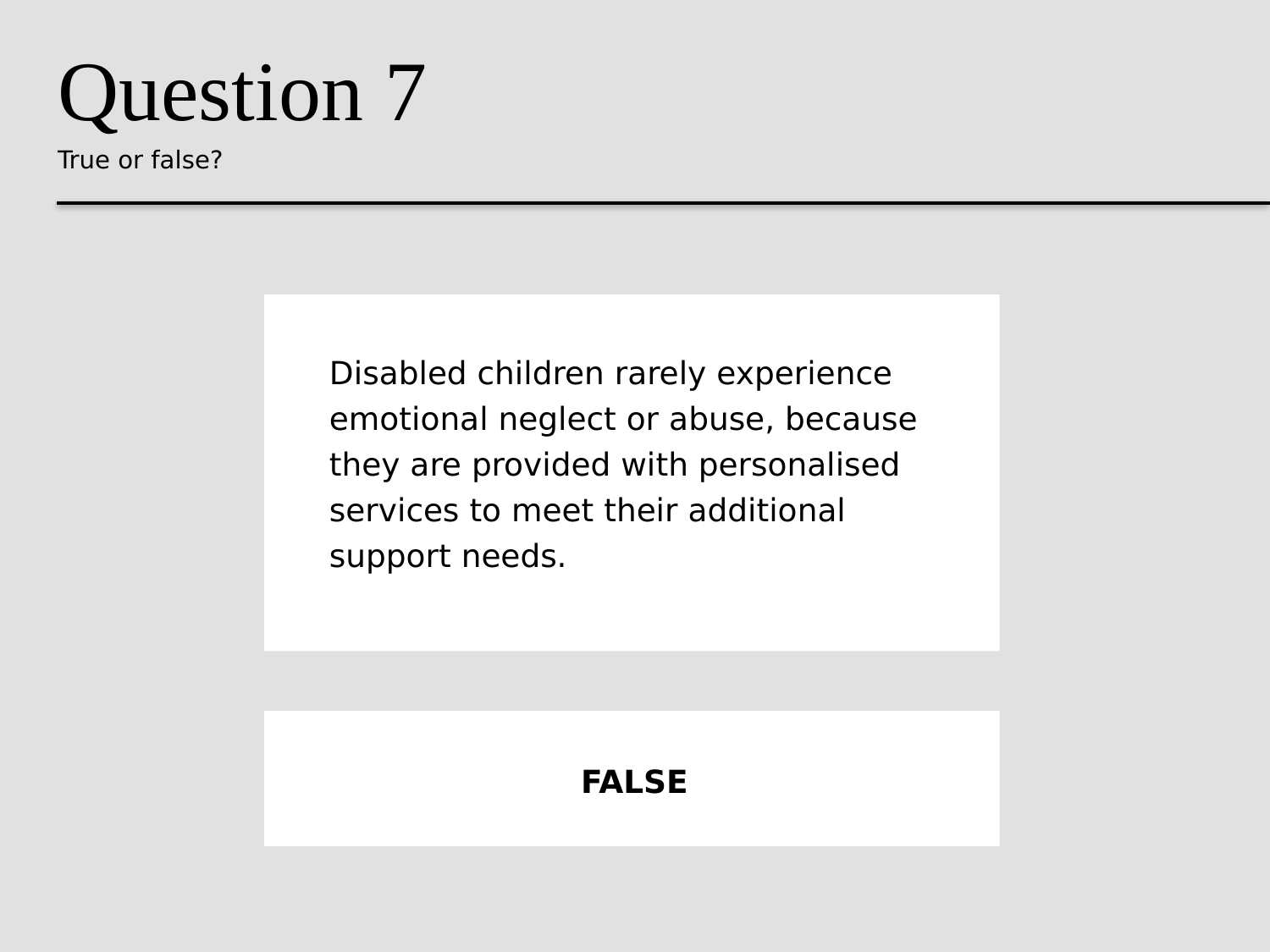

Question 7
True or false?

Disabled children rarely experience emotional neglect or abuse, because they are provided with personalised services to meet their additional support needs.

FALSE